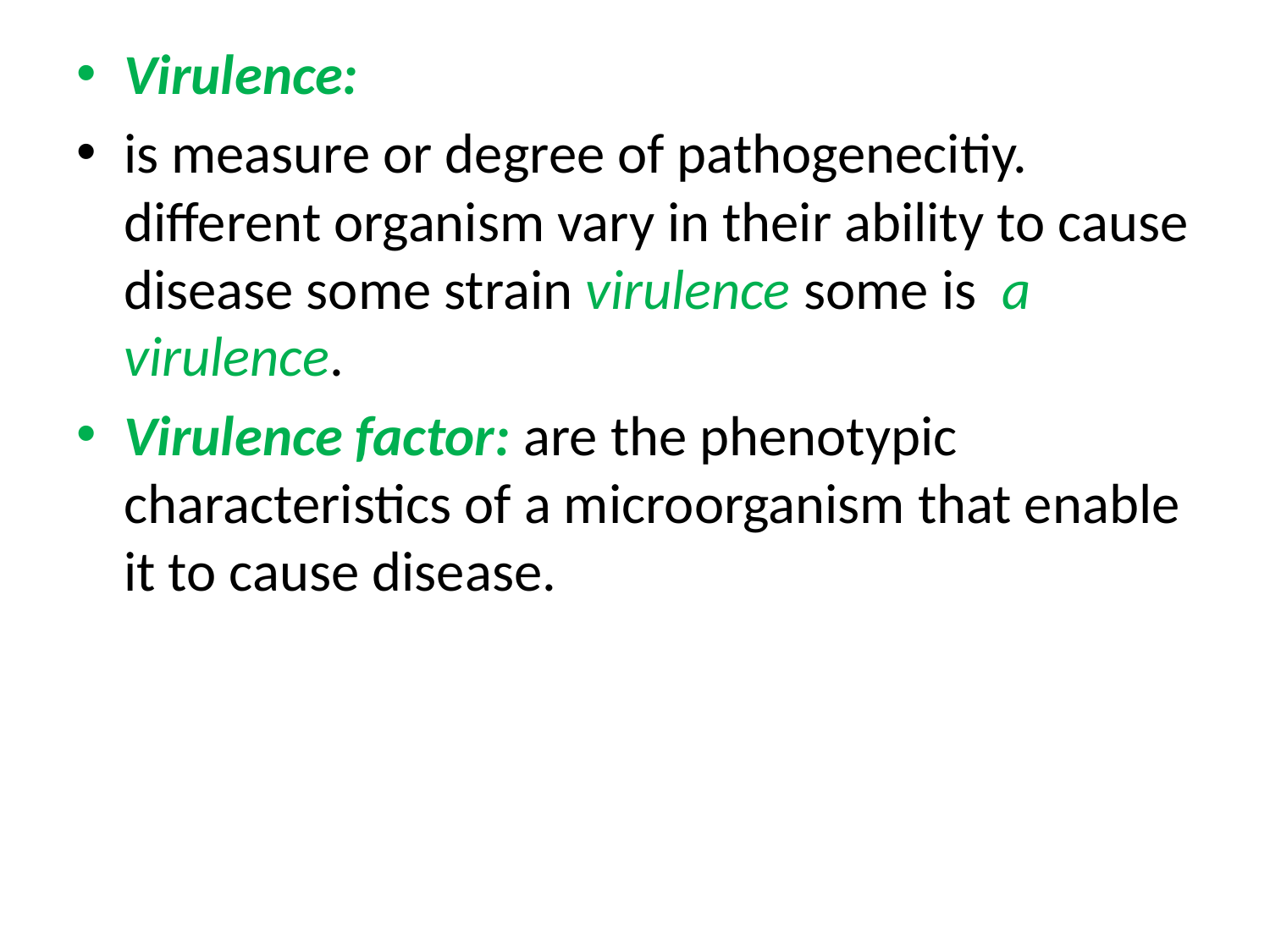

Virulence:
is measure or degree of pathogenecitiy. different organism vary in their ability to cause disease some strain virulence some is  a virulence.
Virulence factor: are the phenotypic characteristics of a microorganism that enable it to cause disease.